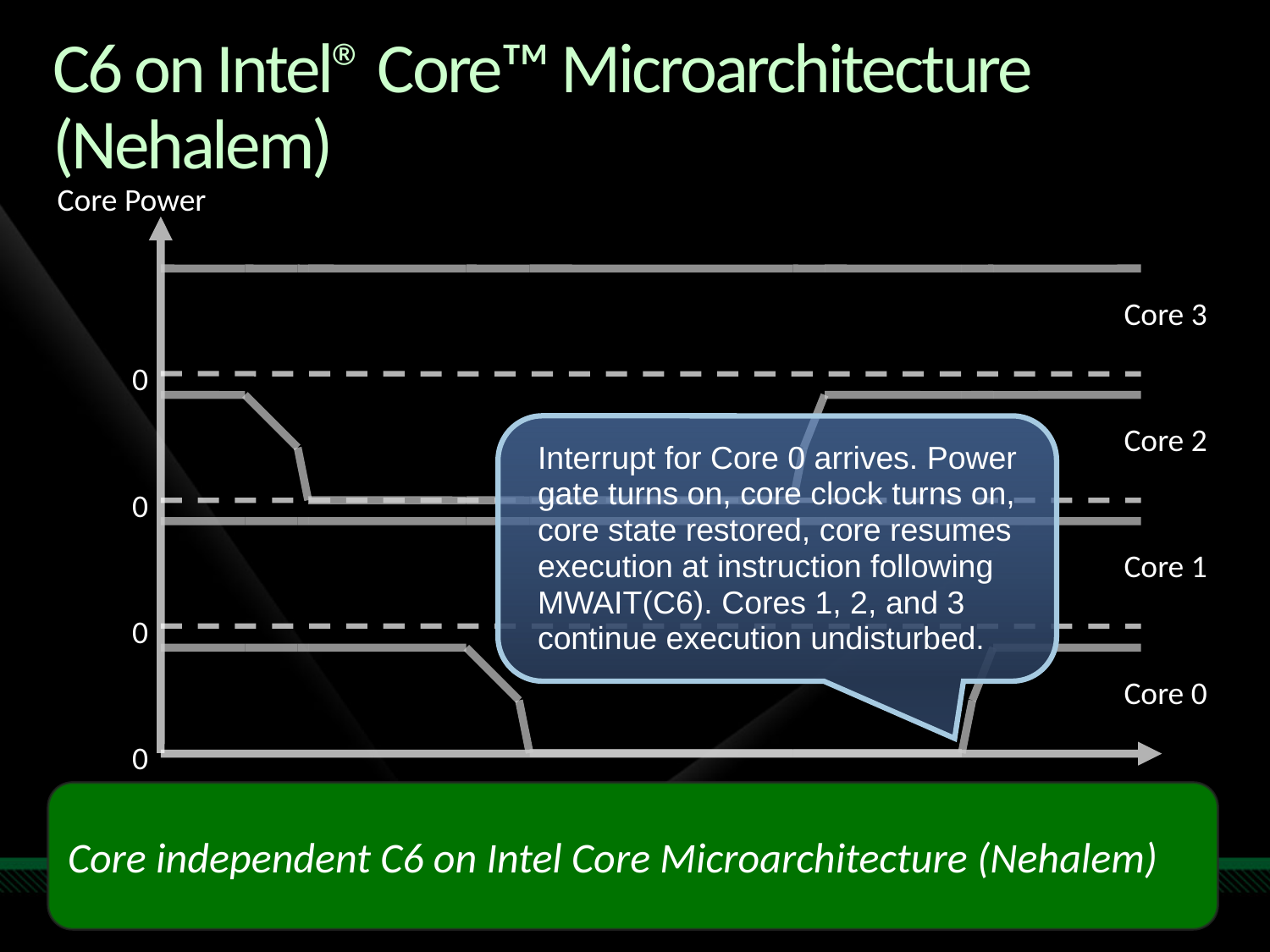

# C6 on Intel® Core™ Microarchitecture (Nehalem)
Core Power

Core 3
0
Core 2
0
Core 1
0
Core 0
0

Time

Interrupt for Core 0 arrives. Power gate turns on, core clock turns on, core state restored, core resumes execution at instruction following MWAIT(C6). Cores 1, 2, and 3 continue execution undisturbed.
Core independent C6 on Intel Core Microarchitecture (Nehalem)